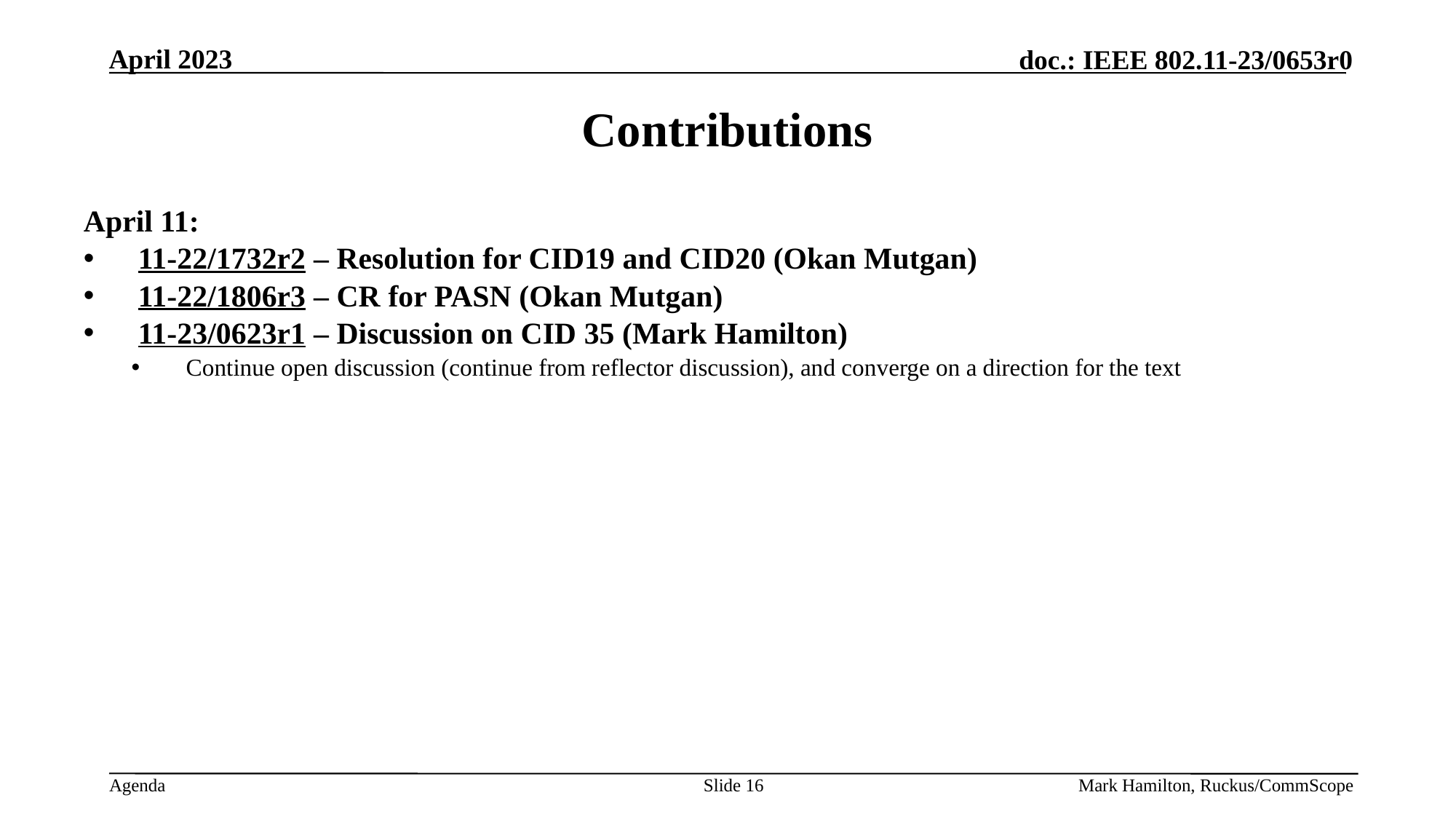

# Contributions
April 11:
11-22/1732r2 – Resolution for CID19 and CID20 (Okan Mutgan)
11-22/1806r3 – CR for PASN (Okan Mutgan)
11-23/0623r1 – Discussion on CID 35 (Mark Hamilton)
Continue open discussion (continue from reflector discussion), and converge on a direction for the text

Slide 16